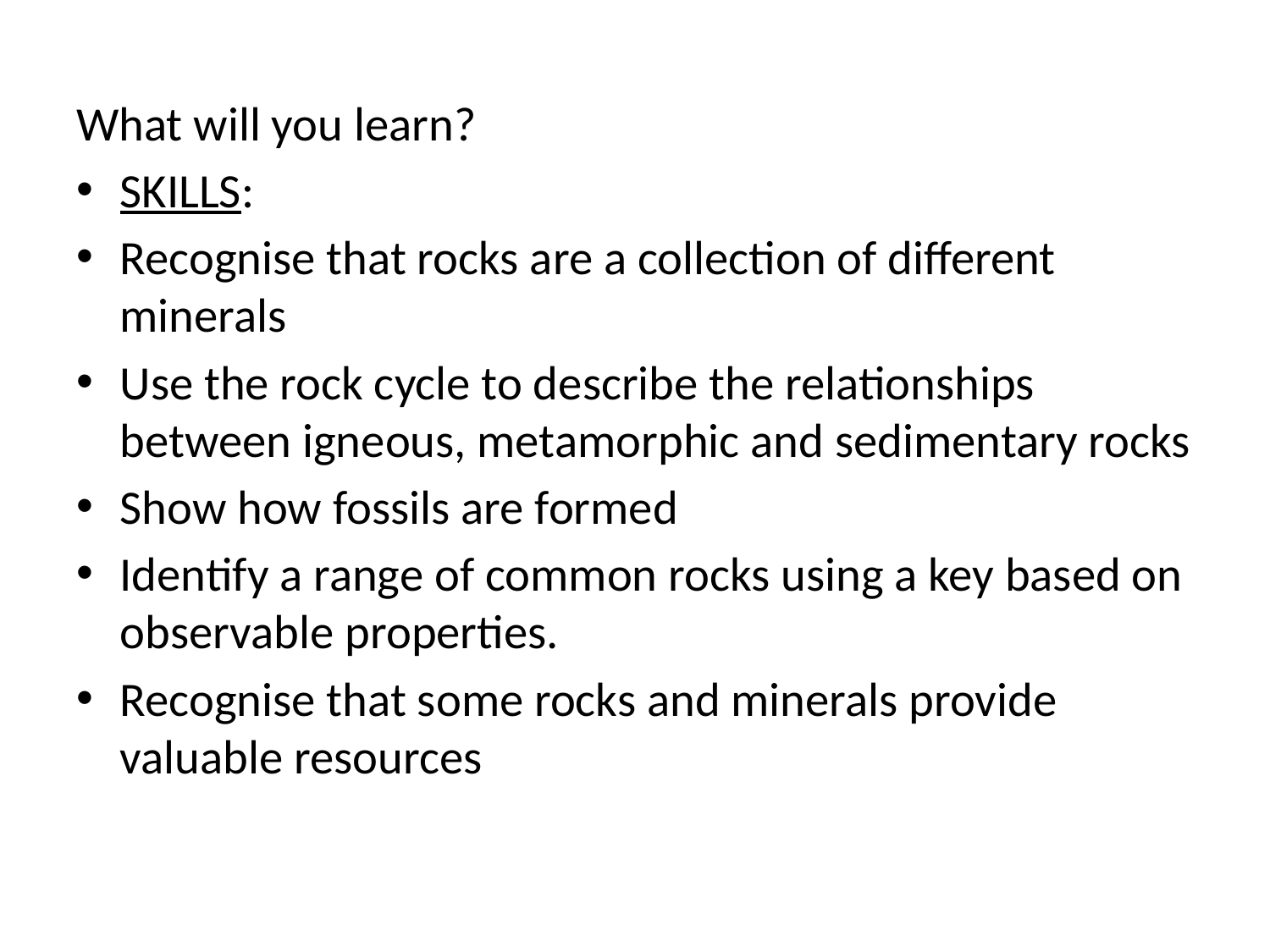

What will you learn?
SKILLS:
Recognise that rocks are a collection of different minerals
Use the rock cycle to describe the relationships between igneous, metamorphic and sedimentary rocks
Show how fossils are formed
Identify a range of common rocks using a key based on observable properties.
Recognise that some rocks and minerals provide valuable resources